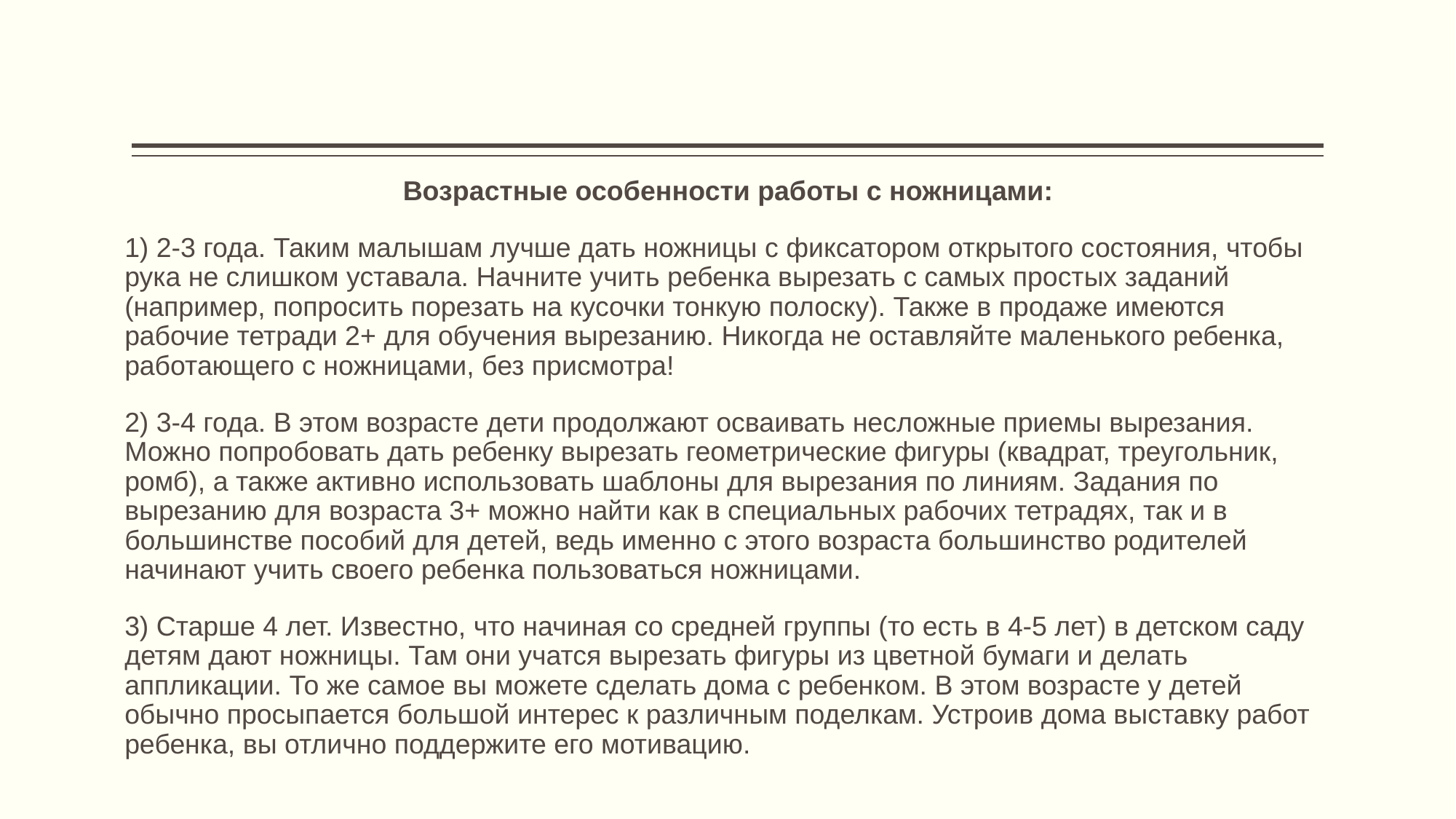

Возрастные особенности работы с ножницами:
1) 2-3 года. Таким малышам лучше дать ножницы с фиксатором открытого состояния, чтобы рука не слишком уставала. Начните учить ребенка вырезать с самых простых заданий (например, попросить порезать на кусочки тонкую полоску). Также в продаже имеются рабочие тетради 2+ для обучения вырезанию. Никогда не оставляйте маленького ребенка, работающего с ножницами, без присмотра!
2) 3-4 года. В этом возрасте дети продолжают осваивать несложные приемы вырезания. Можно попробовать дать ребенку вырезать геометрические фигуры (квадрат, треугольник, ромб), а также активно использовать шаблоны для вырезания по линиям. Задания по вырезанию для возраста 3+ можно найти как в специальных рабочих тетрадях, так и в большинстве пособий для детей, ведь именно с этого возраста большинство родителей начинают учить своего ребенка пользоваться ножницами.
3) Старше 4 лет. Известно, что начиная со средней группы (то есть в 4-5 лет) в детском саду детям дают ножницы. Там они учатся вырезать фигуры из цветной бумаги и делать аппликации. То же самое вы можете сделать дома с ребенком. В этом возрасте у детей обычно просыпается большой интерес к различным поделкам. Устроив дома выставку работ ребенка, вы отлично поддержите его мотивацию.